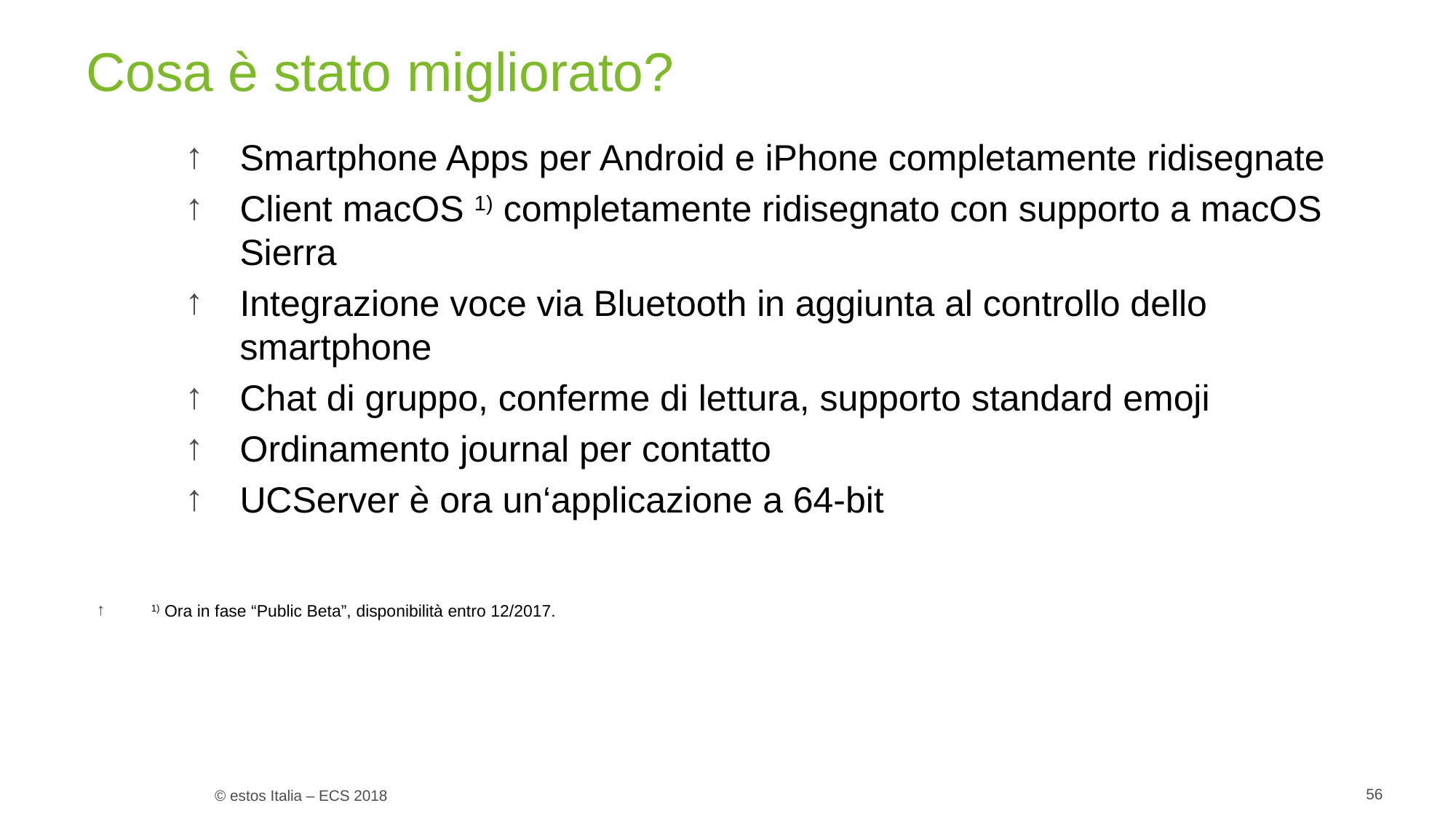

# Cosa è stato migliorato?
Smartphone Apps per Android e iPhone completamente ridisegnate
Client macOS 1) completamente ridisegnato con supporto a macOS Sierra
Integrazione voce via Bluetooth in aggiunta al controllo dello smartphone
Chat di gruppo, conferme di lettura, supporto standard emoji
Ordinamento journal per contatto
UCServer è ora un‘applicazione a 64-bit

1) Ora in fase “Public Beta”, disponibilità entro 12/2017.

56
© estos Italia – ECS 2018